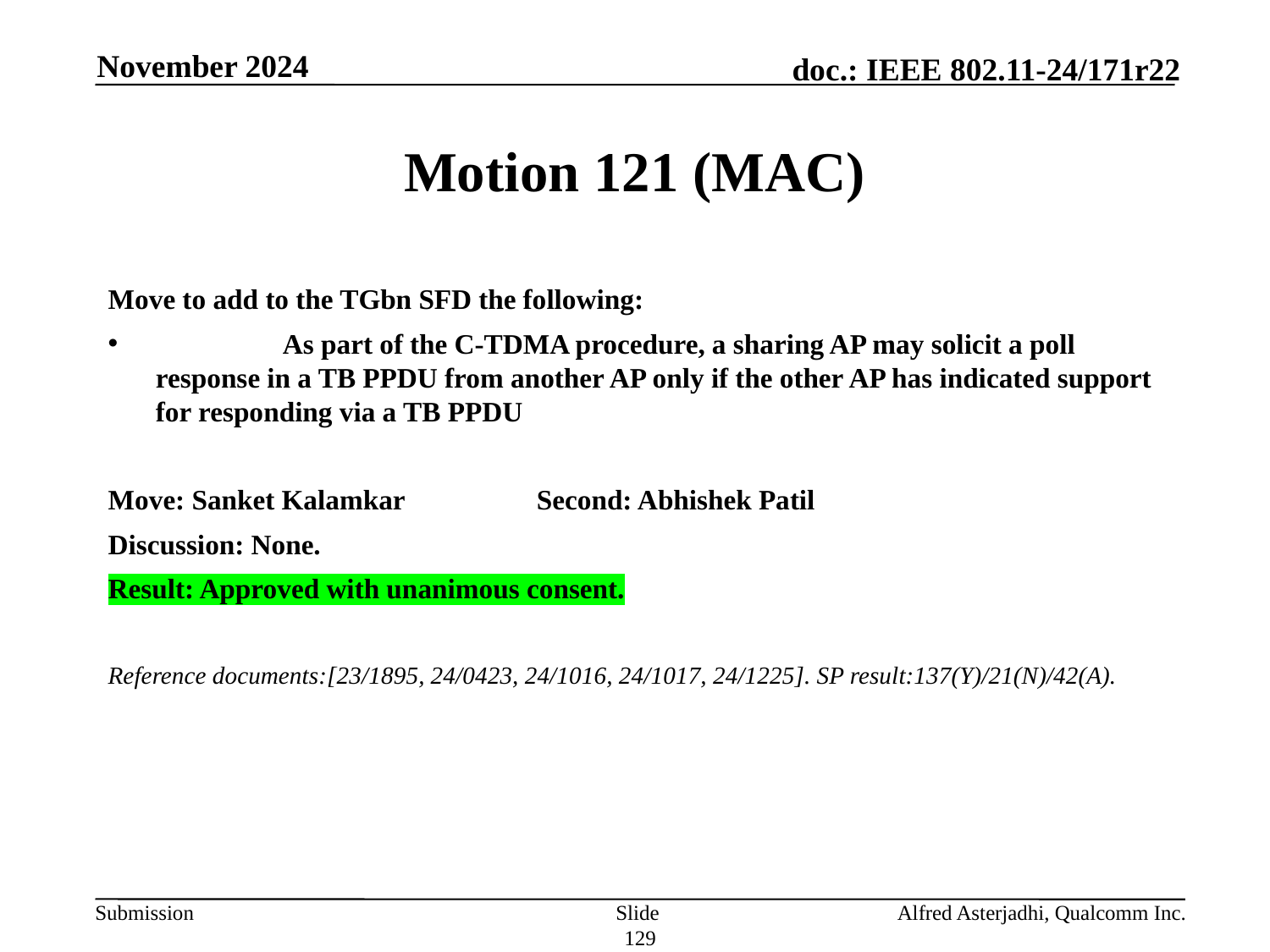

November 2024
# Motion 121 (MAC)
Move to add to the TGbn SFD the following:
	As part of the C-TDMA procedure, a sharing AP may solicit a poll response in a TB PPDU from another AP only if the other AP has indicated support for responding via a TB PPDU

Move: Sanket Kalamkar		Second: Abhishek Patil
Discussion: None.
Result: Approved with unanimous consent.

Reference documents:[23/1895, 24/0423, 24/1016, 24/1017, 24/1225]. SP result:137(Y)/21(N)/42(A).

Slide 129
Alfred Asterjadhi, Qualcomm Inc.